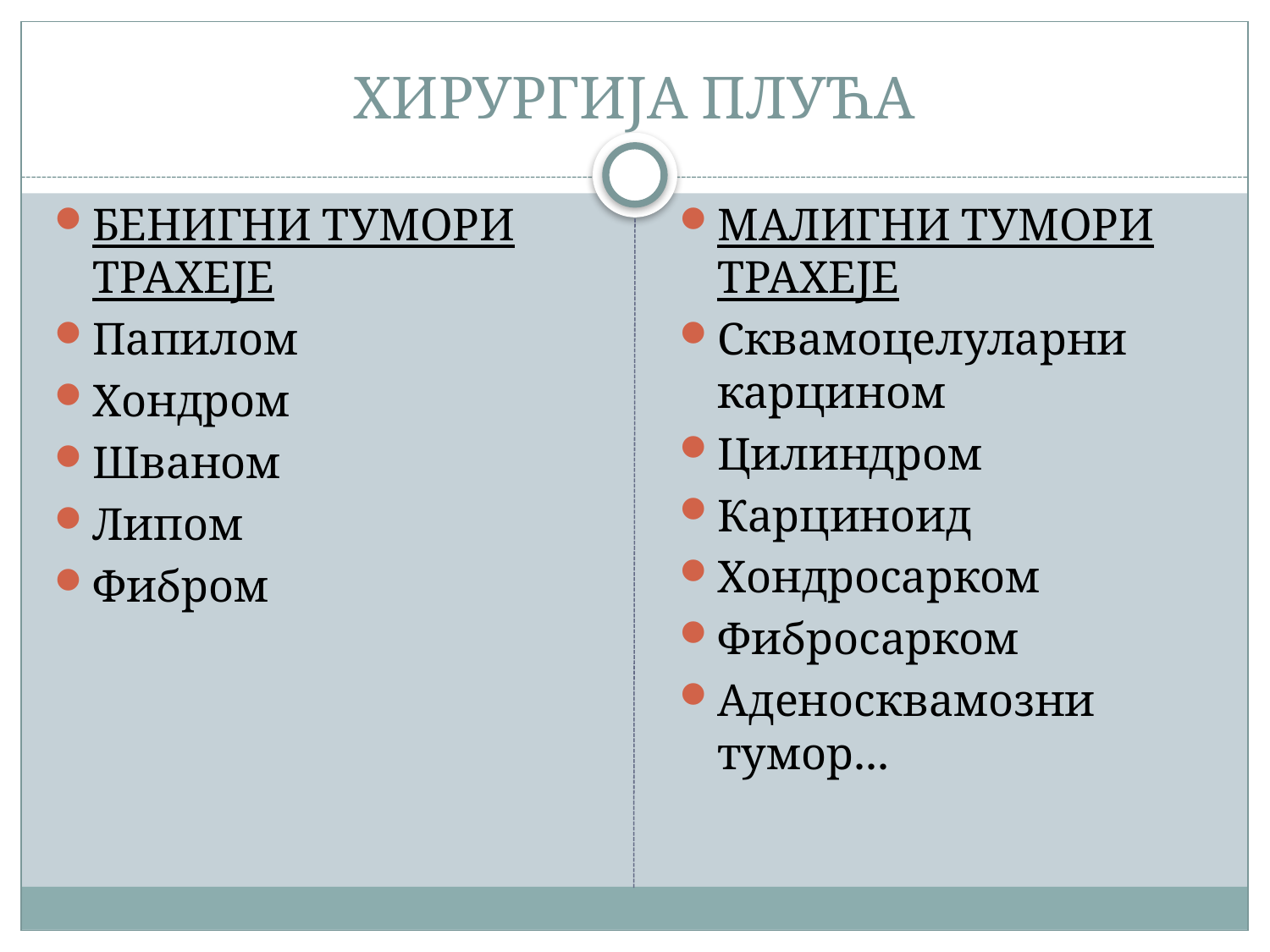

# ХИРУРГИЈА ПЛУЋА
БЕНИГНИ ТУМОРИ ТРАХЕЈЕ
Папилом
Хондром
Шваном
Липом
Фибром
МАЛИГНИ ТУМОРИ ТРАХЕЈЕ
Сквамоцелуларни карцином
Цилиндром
Карциноид
Хондросарком
Фибросарком
Аденосквамозни тумор...